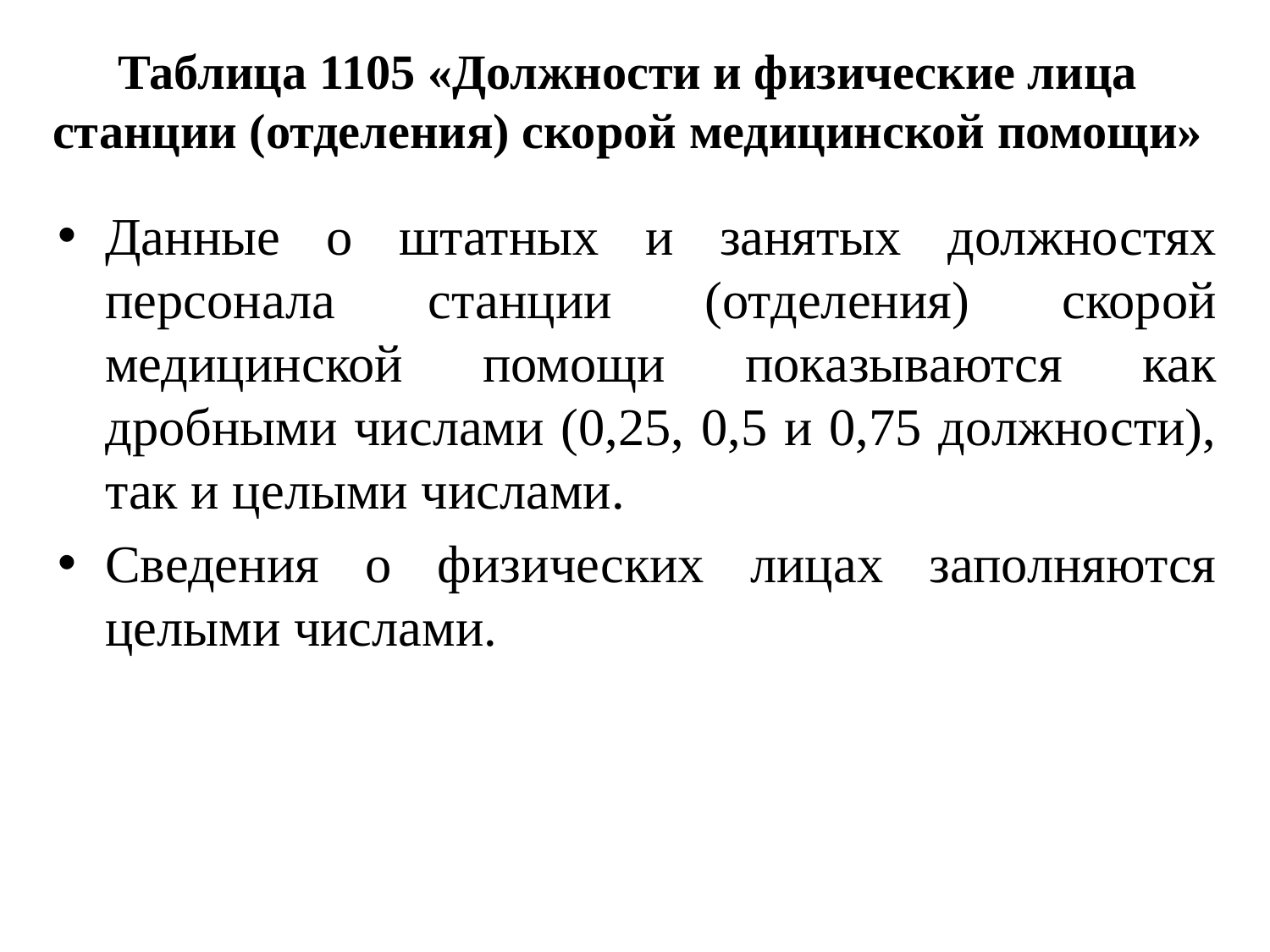

# Таблица 1105 «Должности и физические лица станции (отделения) скорой медицинской помощи»
Данные о штатных и занятых должностях персонала станции (отделения) скорой медицинской помощи показываются как дробными числами (0,25, 0,5 и 0,75 должности), так и целыми числами.
Сведения о физических лицах заполняются целыми числами.